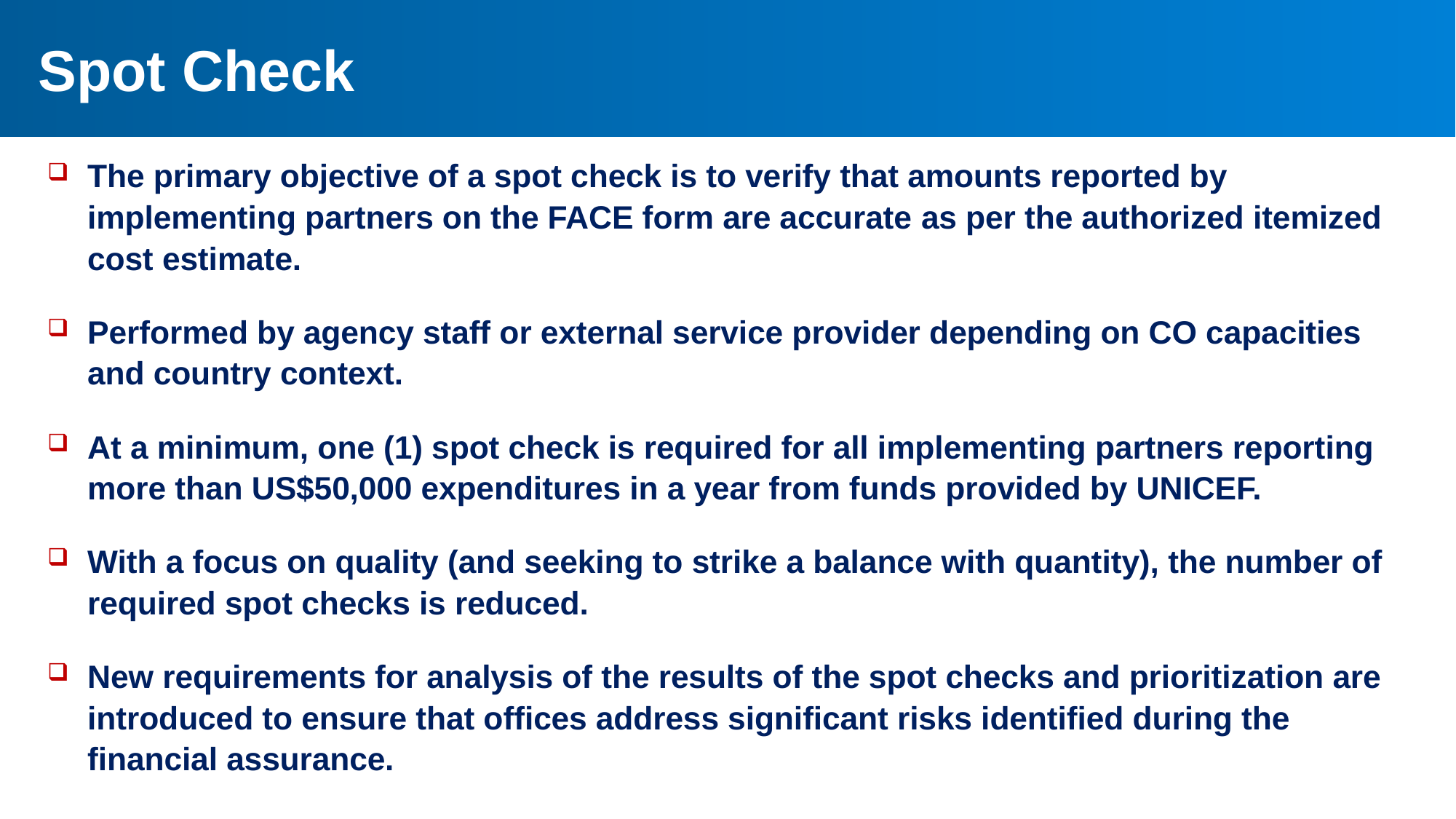

# Spot Check
The primary objective of a spot check is to verify that amounts reported by implementing partners on the FACE form are accurate as per the authorized itemized cost estimate.
Performed by agency staff or external service provider depending on CO capacities and country context.
At a minimum, one (1) spot check is required for all implementing partners reporting more than US$50,000 expenditures in a year from funds provided by UNICEF.
With a focus on quality (and seeking to strike a balance with quantity), the number of required spot checks is reduced.
New requirements for analysis of the results of the spot checks and prioritization are introduced to ensure that offices address significant risks identified during the financial assurance.